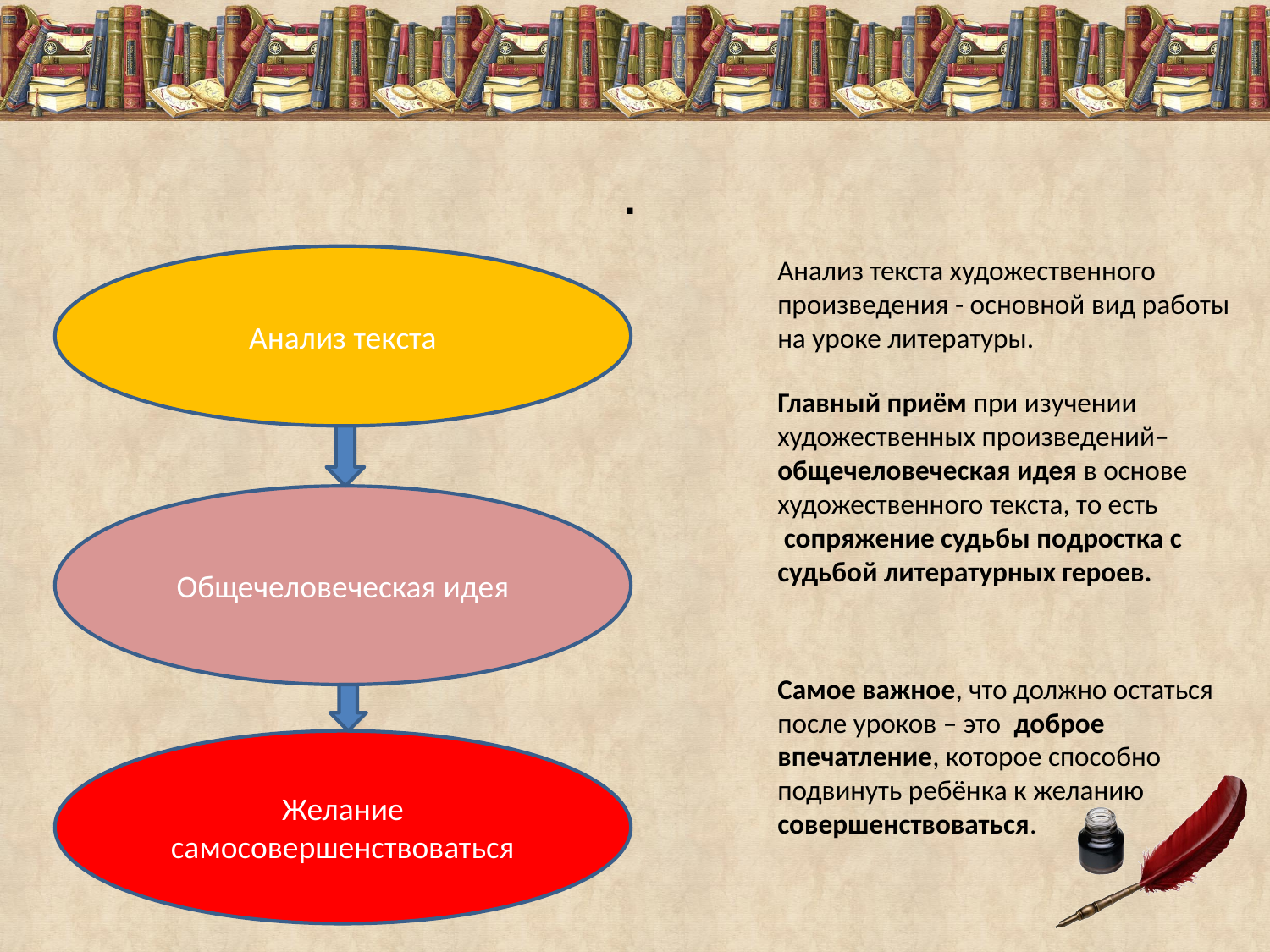

.
Анализ текста
Анализ текста художественного произведения - основной вид работы на уроке литературы.
Главный приём при изучении художественных произведений– общечеловеческая идея в основе художественного текста, то есть  сопряжение судьбы подростка с судьбой литературных героев.

Общечеловеческая идея
Самое важное, что должно остаться после уроков – это  доброе впечатление, которое способно подвинуть ребёнка к желанию совершенствоваться.

Желание самосовершенствоваться